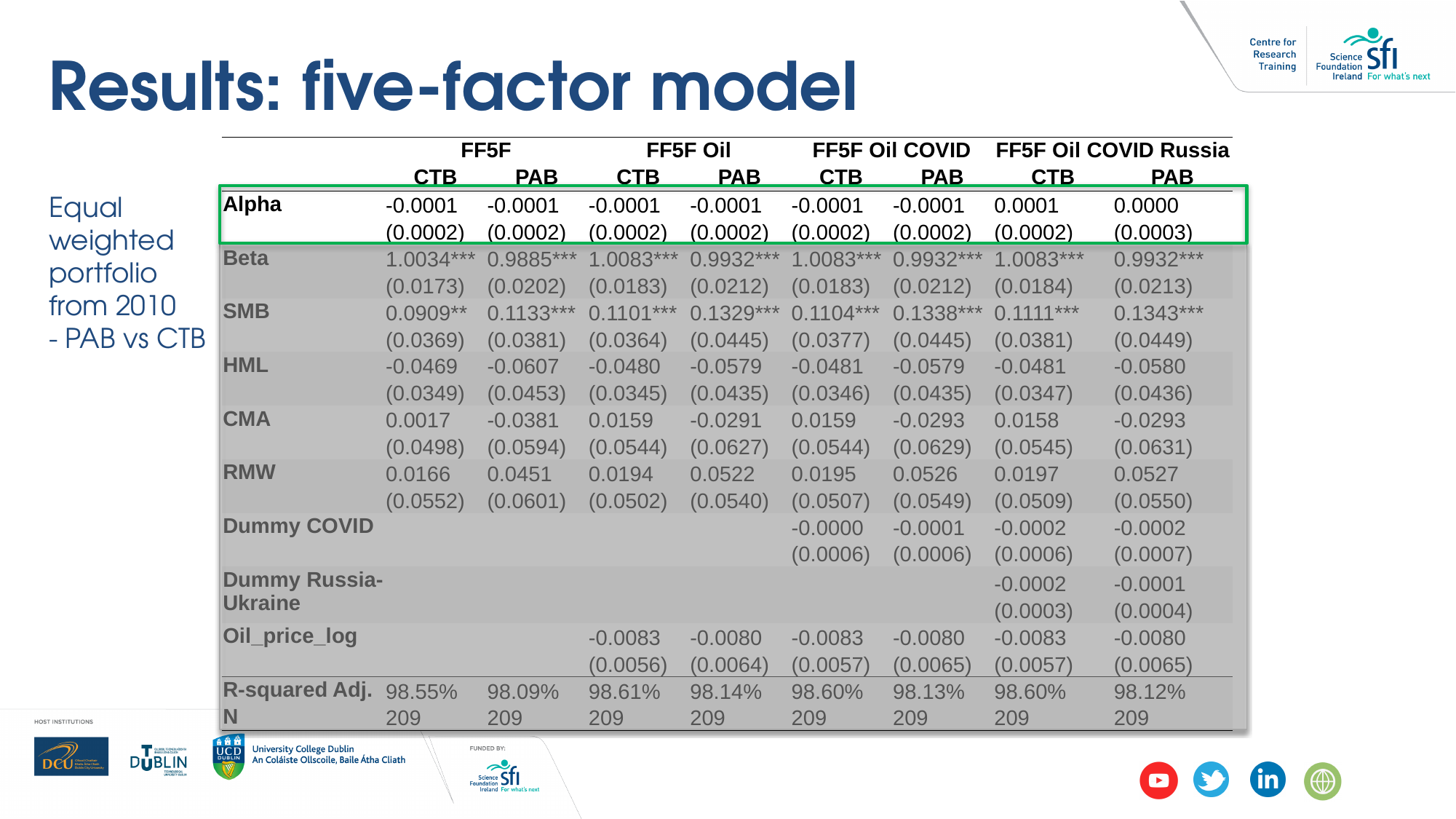

Results: five-factor model
|  | FF5F |  | FF5F Oil |  | FF5F Oil COVID |  | FF5F Oil COVID Russia |  |
| --- | --- | --- | --- | --- | --- | --- | --- | --- |
|  | CTB | PAB | CTB | PAB | CTB | PAB | CTB | PAB |
| Alpha | -0.0001 | -0.0001 | -0.0001 | -0.0001 | -0.0001 | -0.0001 | 0.0001 | 0.0000 |
|  | (0.0002) | (0.0002) | (0.0002) | (0.0002) | (0.0002) | (0.0002) | (0.0002) | (0.0003) |
| Beta | 1.0034\*\*\* | 0.9885\*\*\* | 1.0083\*\*\* | 0.9932\*\*\* | 1.0083\*\*\* | 0.9932\*\*\* | 1.0083\*\*\* | 0.9932\*\*\* |
|  | (0.0173) | (0.0202) | (0.0183) | (0.0212) | (0.0183) | (0.0212) | (0.0184) | (0.0213) |
| SMB | 0.0909\*\* | 0.1133\*\*\* | 0.1101\*\*\* | 0.1329\*\*\* | 0.1104\*\*\* | 0.1338\*\*\* | 0.1111\*\*\* | 0.1343\*\*\* |
|  | (0.0369) | (0.0381) | (0.0364) | (0.0445) | (0.0377) | (0.0445) | (0.0381) | (0.0449) |
| HML | -0.0469 | -0.0607 | -0.0480 | -0.0579 | -0.0481 | -0.0579 | -0.0481 | -0.0580 |
|  | (0.0349) | (0.0453) | (0.0345) | (0.0435) | (0.0346) | (0.0435) | (0.0347) | (0.0436) |
| CMA | 0.0017 | -0.0381 | 0.0159 | -0.0291 | 0.0159 | -0.0293 | 0.0158 | -0.0293 |
|  | (0.0498) | (0.0594) | (0.0544) | (0.0627) | (0.0544) | (0.0629) | (0.0545) | (0.0631) |
| RMW | 0.0166 | 0.0451 | 0.0194 | 0.0522 | 0.0195 | 0.0526 | 0.0197 | 0.0527 |
|  | (0.0552) | (0.0601) | (0.0502) | (0.0540) | (0.0507) | (0.0549) | (0.0509) | (0.0550) |
| Dummy COVID |  |  |  |  | -0.0000 | -0.0001 | -0.0002 | -0.0002 |
|  |  |  |  |  | (0.0006) | (0.0006) | (0.0006) | (0.0007) |
| Dummy Russia-Ukraine |  |  |  |  |  |  | -0.0002 | -0.0001 |
|  |  |  |  |  |  |  | (0.0003) | (0.0004) |
| Oil\_price\_log |  |  | -0.0083 | -0.0080 | -0.0083 | -0.0080 | -0.0083 | -0.0080 |
|  |  |  | (0.0056) | (0.0064) | (0.0057) | (0.0065) | (0.0057) | (0.0065) |
| R-squared Adj. | 98.55% | 98.09% | 98.61% | 98.14% | 98.60% | 98.13% | 98.60% | 98.12% |
| N | 209 | 209 | 209 | 209 | 209 | 209 | 209 | 209 |
Equal weighted portfolio from 2010
- PAB vs CTB